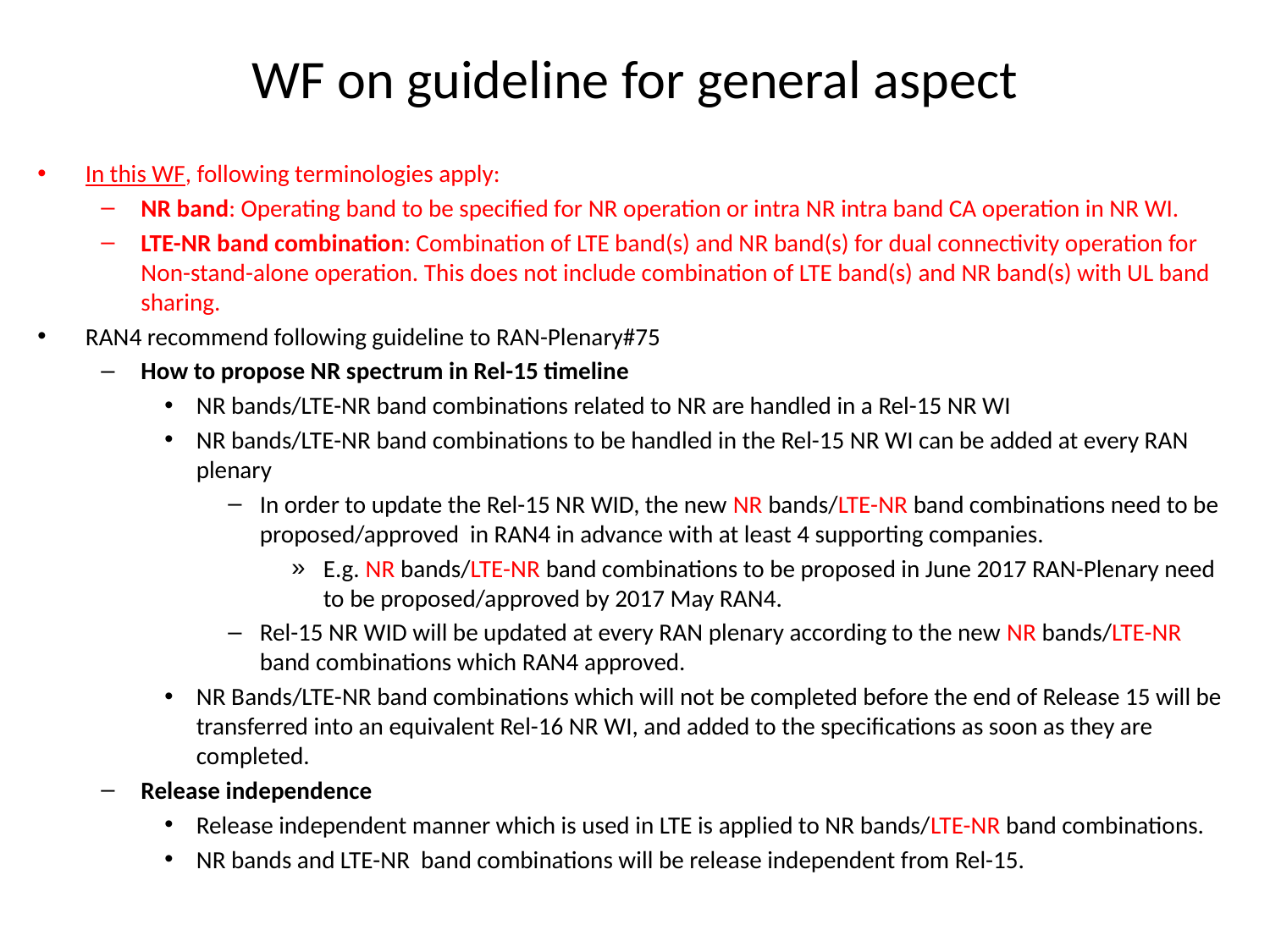

# WF on guideline for general aspect
In this WF, following terminologies apply:
NR band: Operating band to be specified for NR operation or intra NR intra band CA operation in NR WI.
LTE-NR band combination: Combination of LTE band(s) and NR band(s) for dual connectivity operation for Non-stand-alone operation. This does not include combination of LTE band(s) and NR band(s) with UL band sharing.
RAN4 recommend following guideline to RAN-Plenary#75
How to propose NR spectrum in Rel-15 timeline
NR bands/LTE-NR band combinations related to NR are handled in a Rel-15 NR WI
NR bands/LTE-NR band combinations to be handled in the Rel-15 NR WI can be added at every RAN plenary
In order to update the Rel-15 NR WID, the new NR bands/LTE-NR band combinations need to be proposed/approved  in RAN4 in advance with at least 4 supporting companies.
E.g. NR bands/LTE-NR band combinations to be proposed in June 2017 RAN-Plenary need to be proposed/approved by 2017 May RAN4.
Rel-15 NR WID will be updated at every RAN plenary according to the new NR bands/LTE-NR band combinations which RAN4 approved.
NR Bands/LTE-NR band combinations which will not be completed before the end of Release 15 will be transferred into an equivalent Rel-16 NR WI, and added to the specifications as soon as they are completed.
Release independence
Release independent manner which is used in LTE is applied to NR bands/LTE-NR band combinations.
NR bands and LTE-NR  band combinations will be release independent from Rel-15.